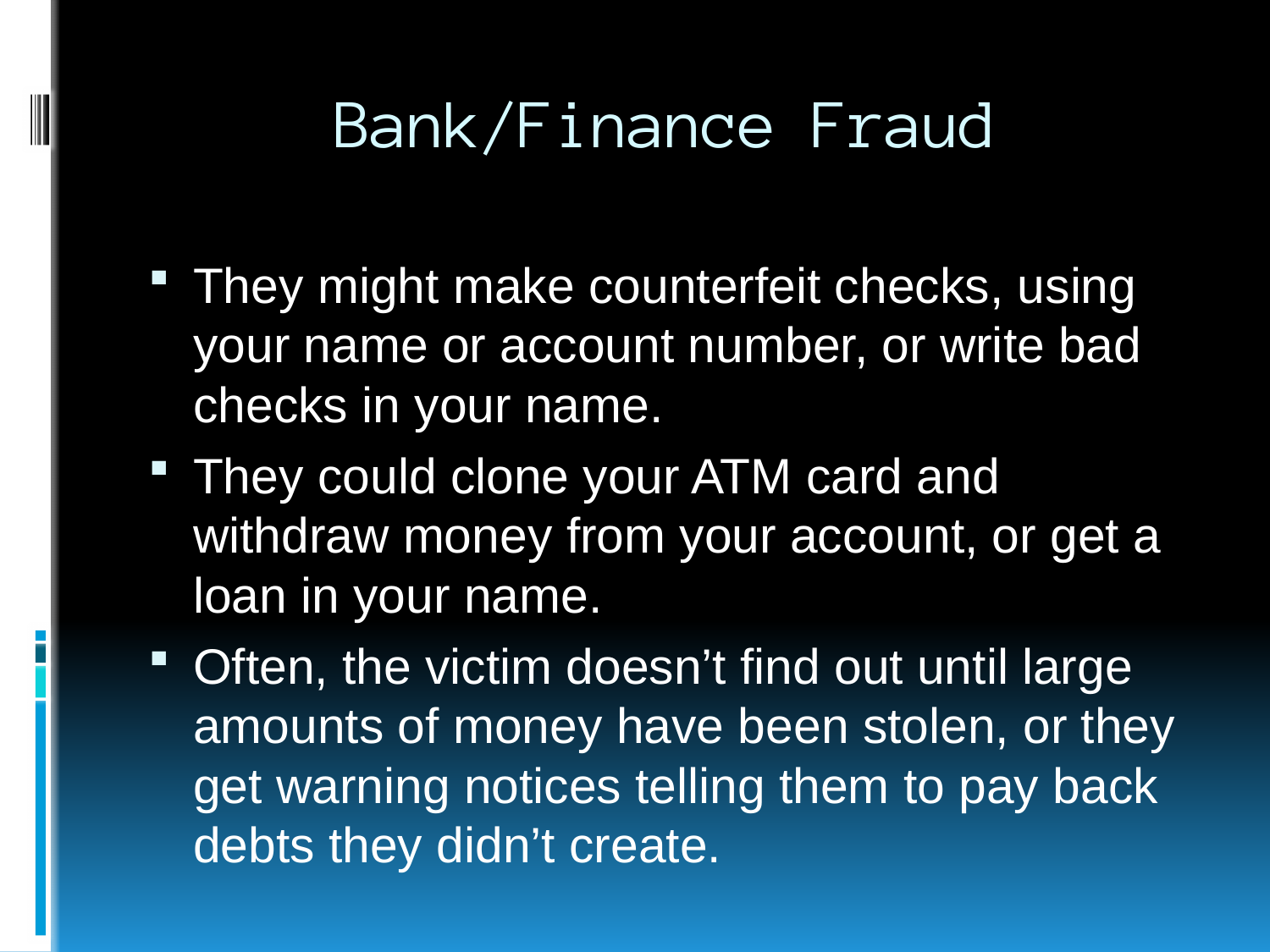

# Bank/Finance Fraud
They might make counterfeit checks, using your name or account number, or write bad checks in your name.
They could clone your ATM card and withdraw money from your account, or get a loan in your name.
Often, the victim doesn’t find out until large amounts of money have been stolen, or they get warning notices telling them to pay back debts they didn’t create.